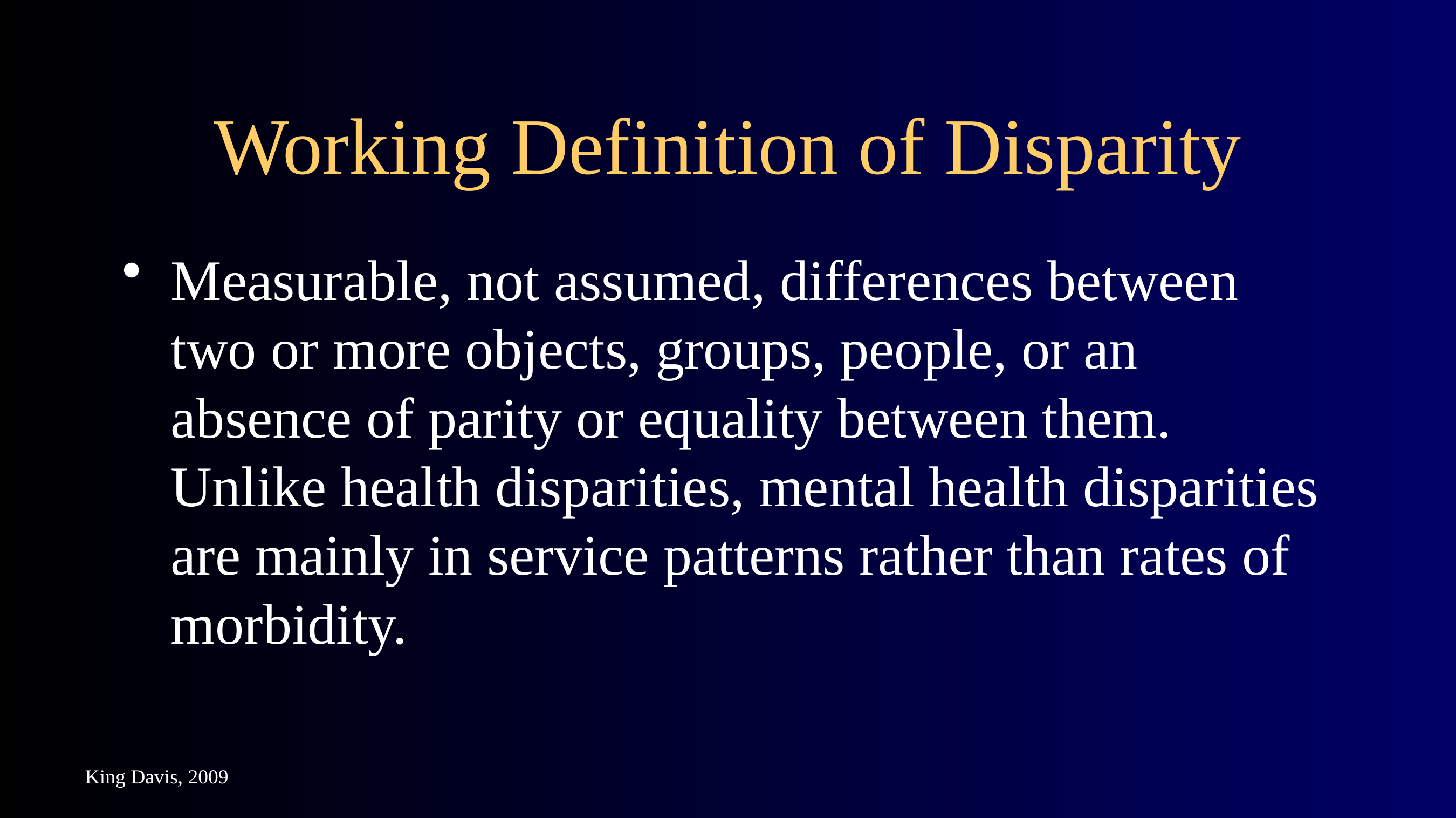

# Working Definition of Disparity
Measurable, not assumed, differences between two or more objects, groups, people, or an absence of parity or equality between them. Unlike health disparities, mental health disparities are mainly in service patterns rather than rates of morbidity.
King Davis, 2009